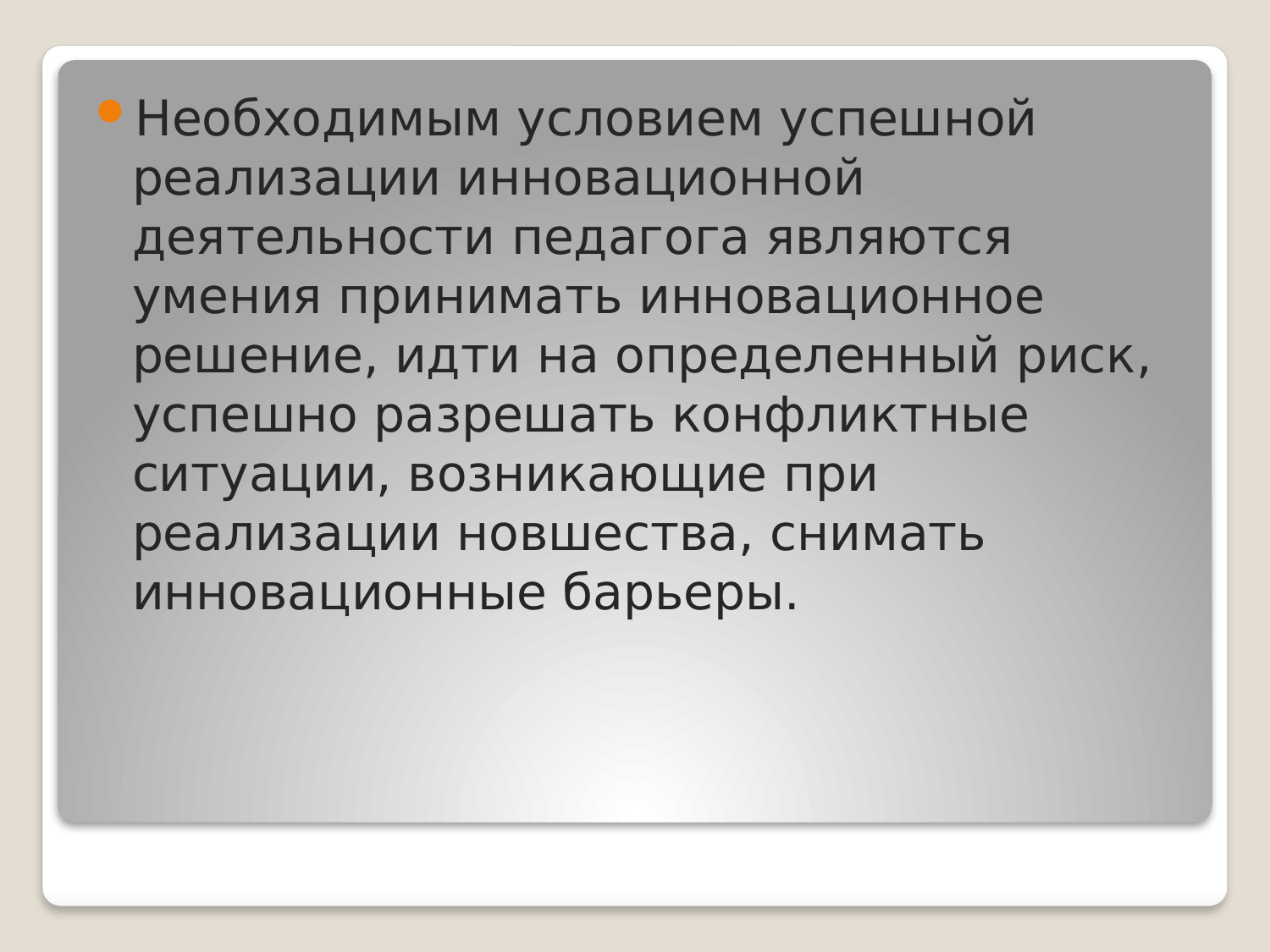

Необходимым условием успешной реализации инновационной деятельности педагога являются умения принимать инновационное решение, идти на определенный риск, успешно разрешать конфликтные ситуации, возникающие при реализации новшества, снимать инновационные барьеры.